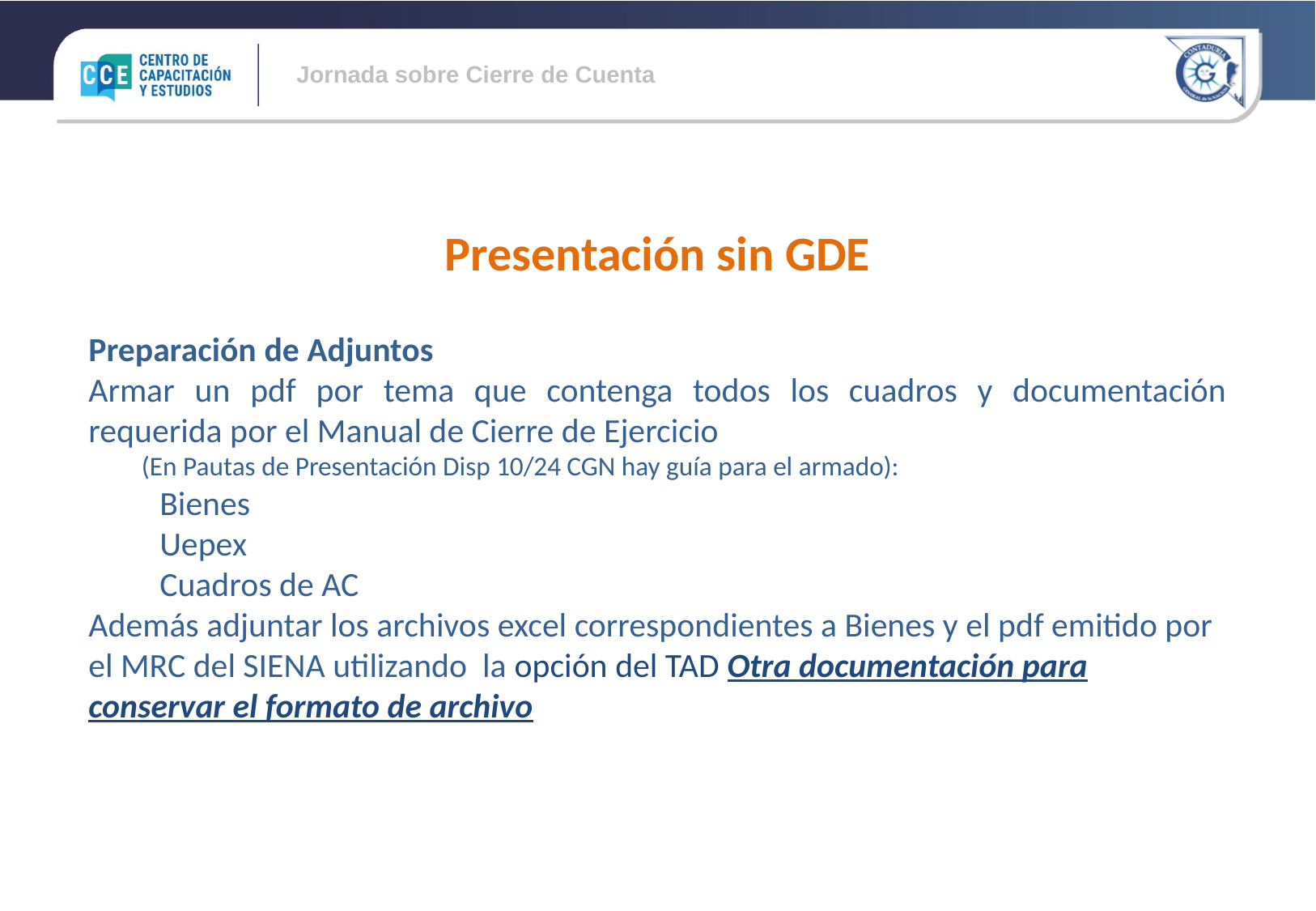

Presentación sin GDE
Preparación de Adjuntos
Armar un pdf por tema que contenga todos los cuadros y documentación requerida por el Manual de Cierre de Ejercicio
(En Pautas de Presentación Disp 10/24 CGN hay guía para el armado):
Bienes
Uepex
Cuadros de AC
Además adjuntar los archivos excel correspondientes a Bienes y el pdf emitido por el MRC del SIENA utilizando  la opción del TAD Otra documentación para conservar el formato de archivo